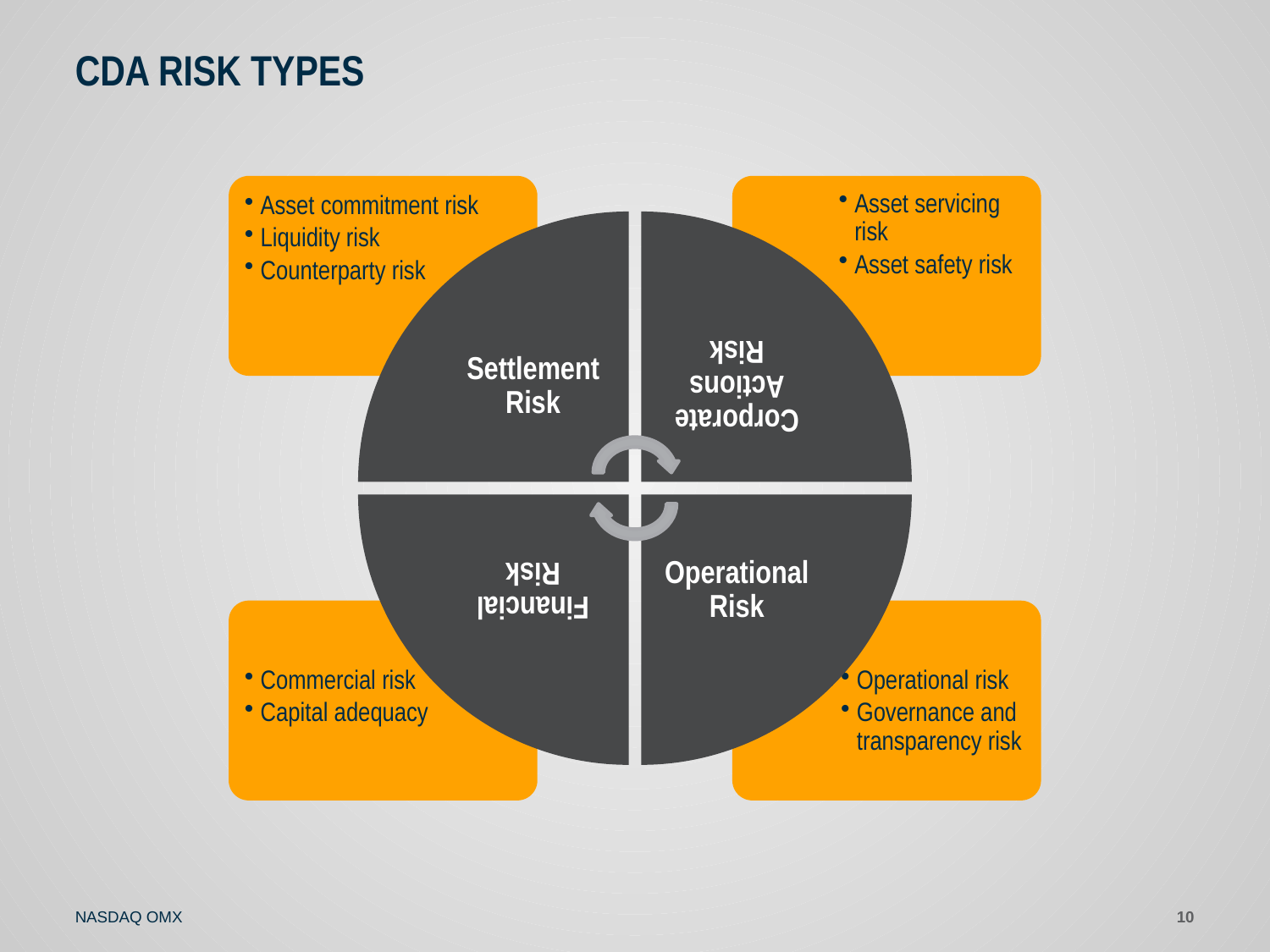

# Cda risk types
Operational risk
Governance and transparency risk
Commercial risk
Capital adequacy
Asset servicing risk
Asset safety risk
Asset commitment risk
Liquidity risk
Counterparty risk
Settlement Risk
Corporate Actions Risk
Operational Risk
Financial Risk
10